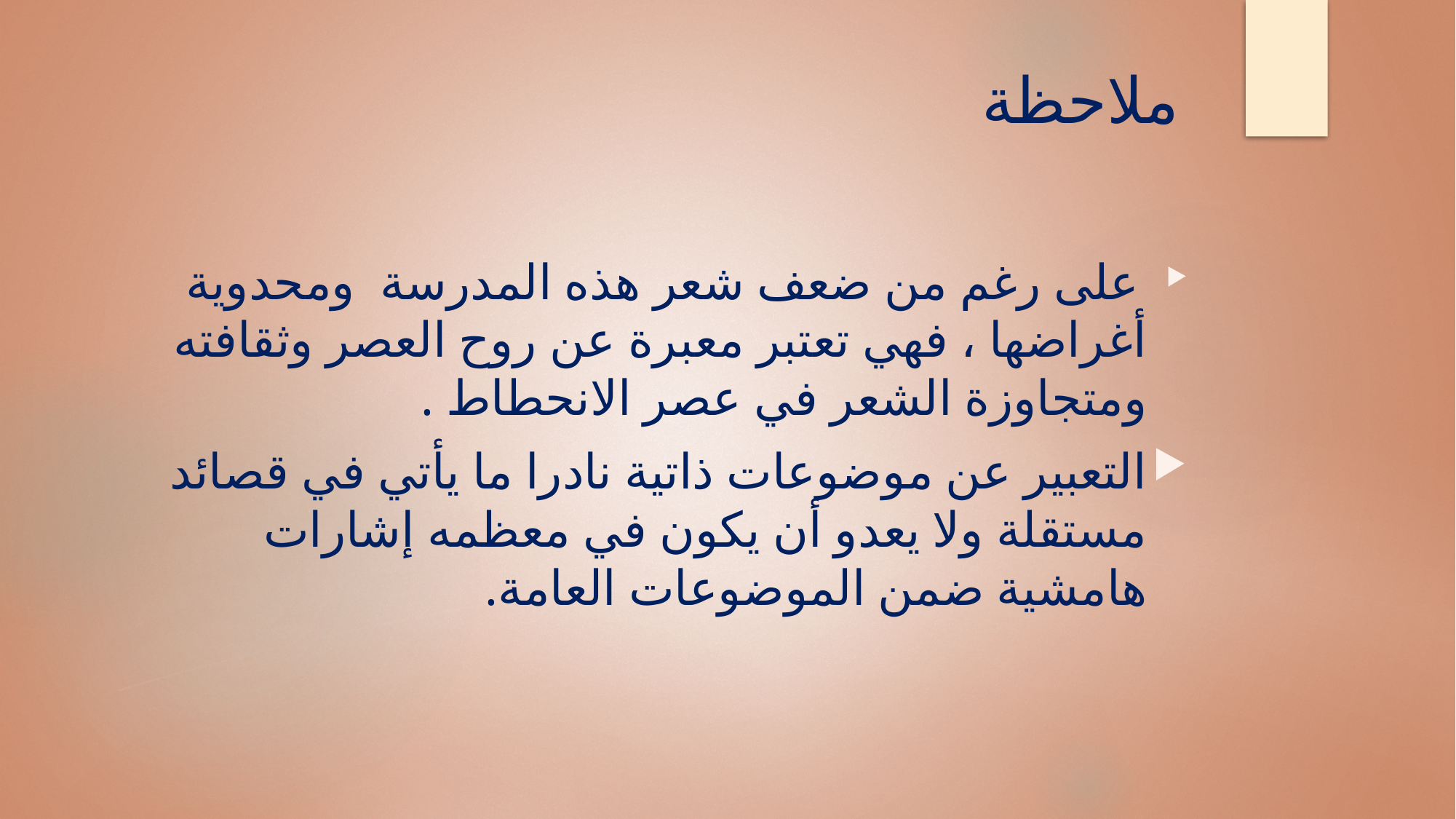

# ملاحظة
 على رغم من ضعف شعر هذه المدرسة  ومحدوية أغراضها ، فهي تعتبر معبرة عن روح العصر وثقافته ومتجاوزة الشعر في عصر الانحطاط .
التعبير عن موضوعات ذاتية نادرا ما يأتي في قصائد مستقلة ولا يعدو أن يكون في معظمه إشارات هامشية ضمن الموضوعات العامة.